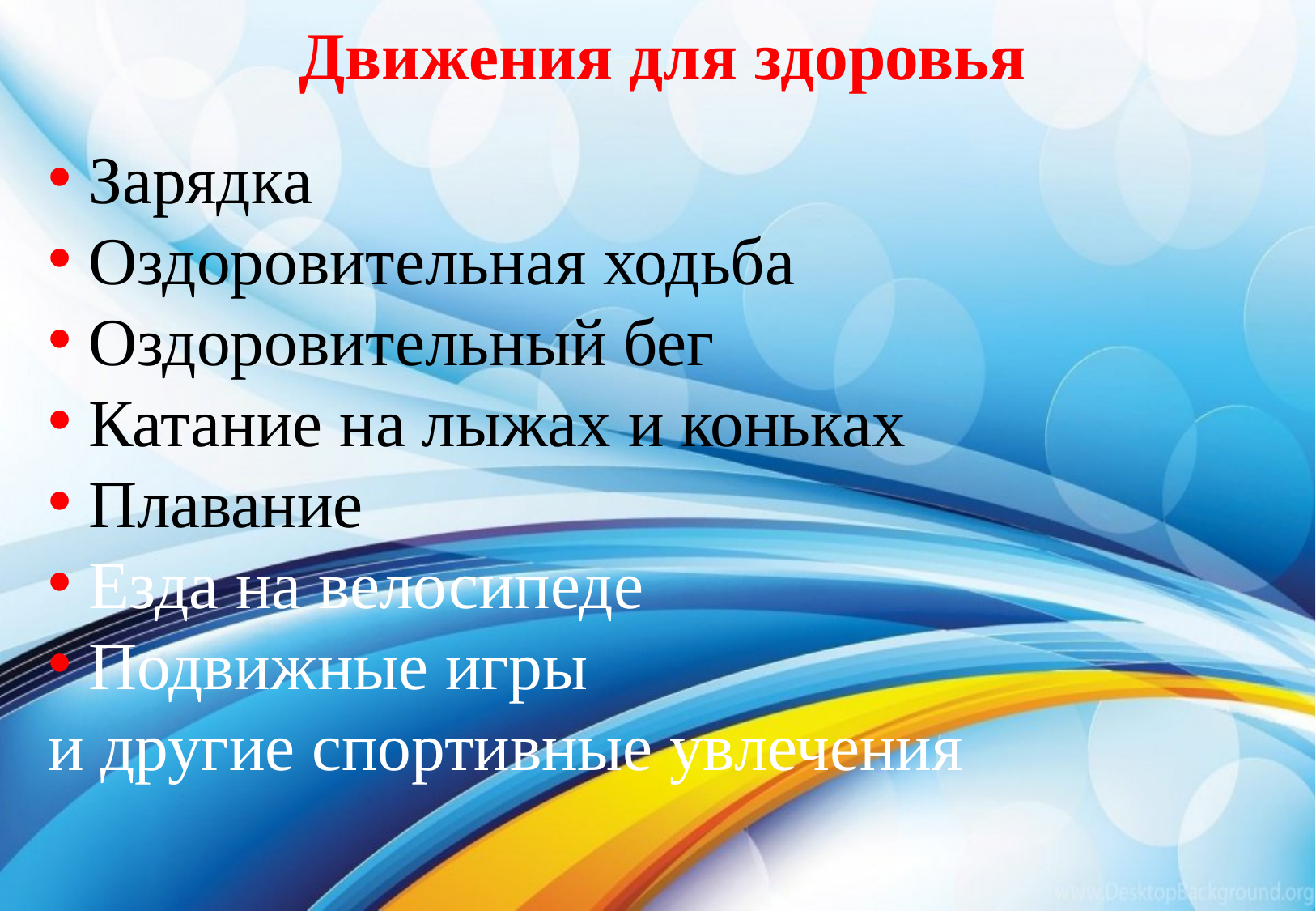

# Движения для здоровья
 Зарядка
 Оздоровительная ходьба
 Оздоровительный бег
 Катание на лыжах и коньках
 Плавание
 Езда на велосипеде
 Подвижные игры
и другие спортивные увлечения